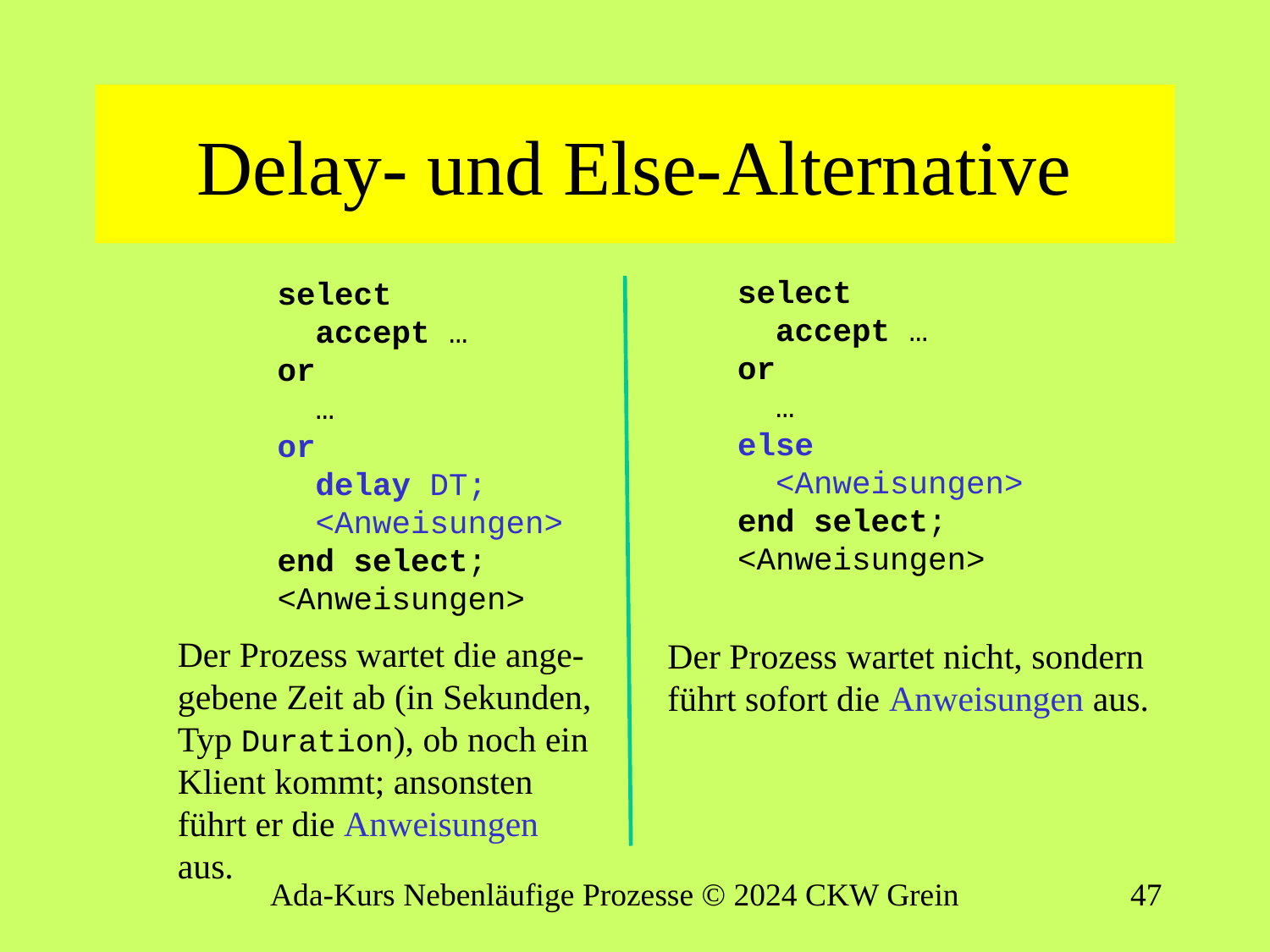

# Delay- und Else-Alternative
select
  accept …
or
  …
else
  <Anweisungen>
end select;
<Anweisungen>
select
  accept …
or
  …
or
  delay DT;
  <Anweisungen>
end select;
<Anweisungen>
Der Prozess wartet die ange-gebene Zeit ab (in Sekunden, Typ Duration), ob noch ein Klient kommt; ansonsten führt er die Anweisungen aus.
Der Prozess wartet nicht, sondern führt sofort die Anweisungen aus.
Ada-Kurs Nebenläufige Prozesse © 2024 CKW Grein
47